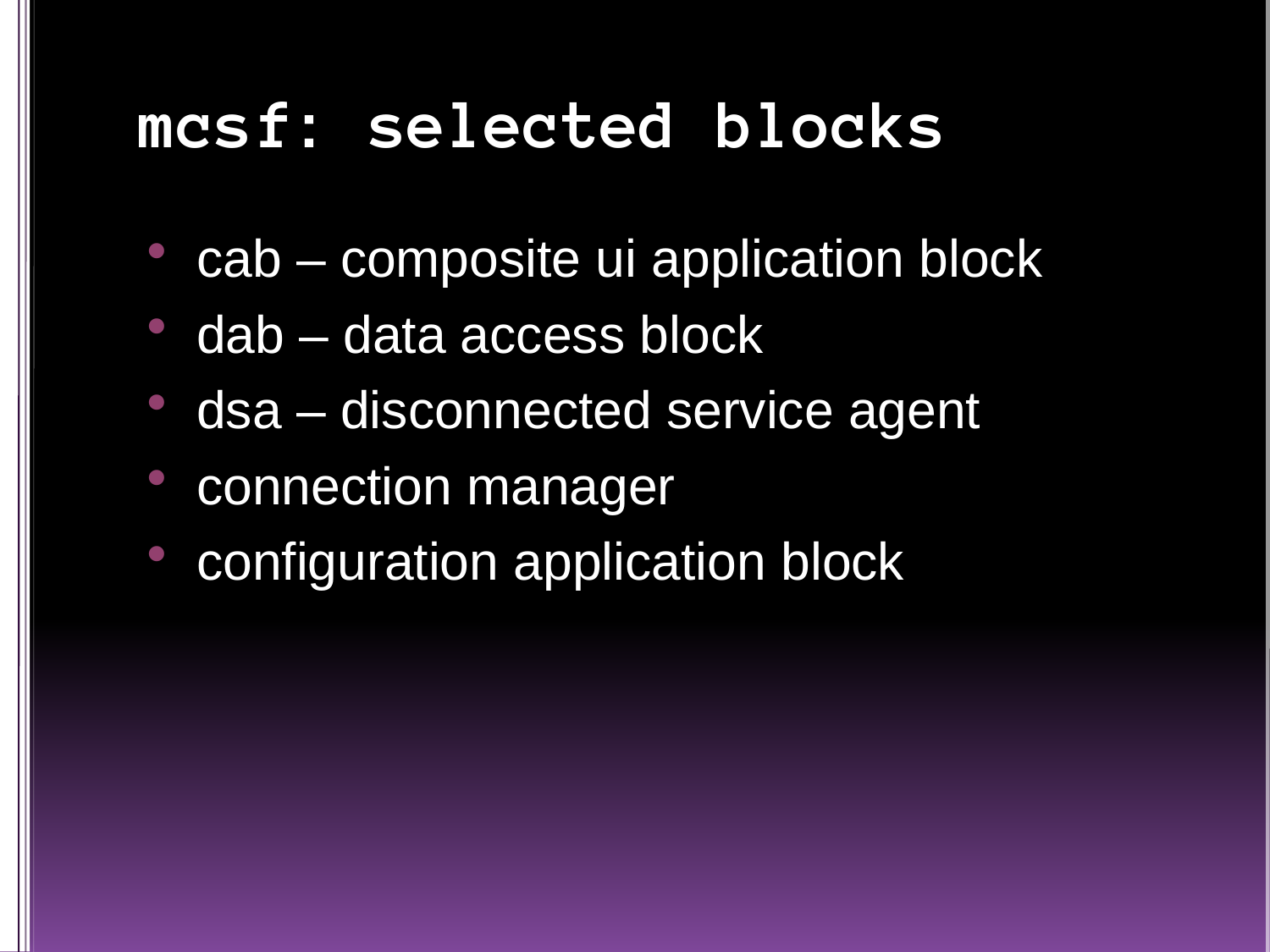

# mcsf: selected blocks
cab – composite ui application block
dab – data access block
dsa – disconnected service agent
connection manager
configuration application block